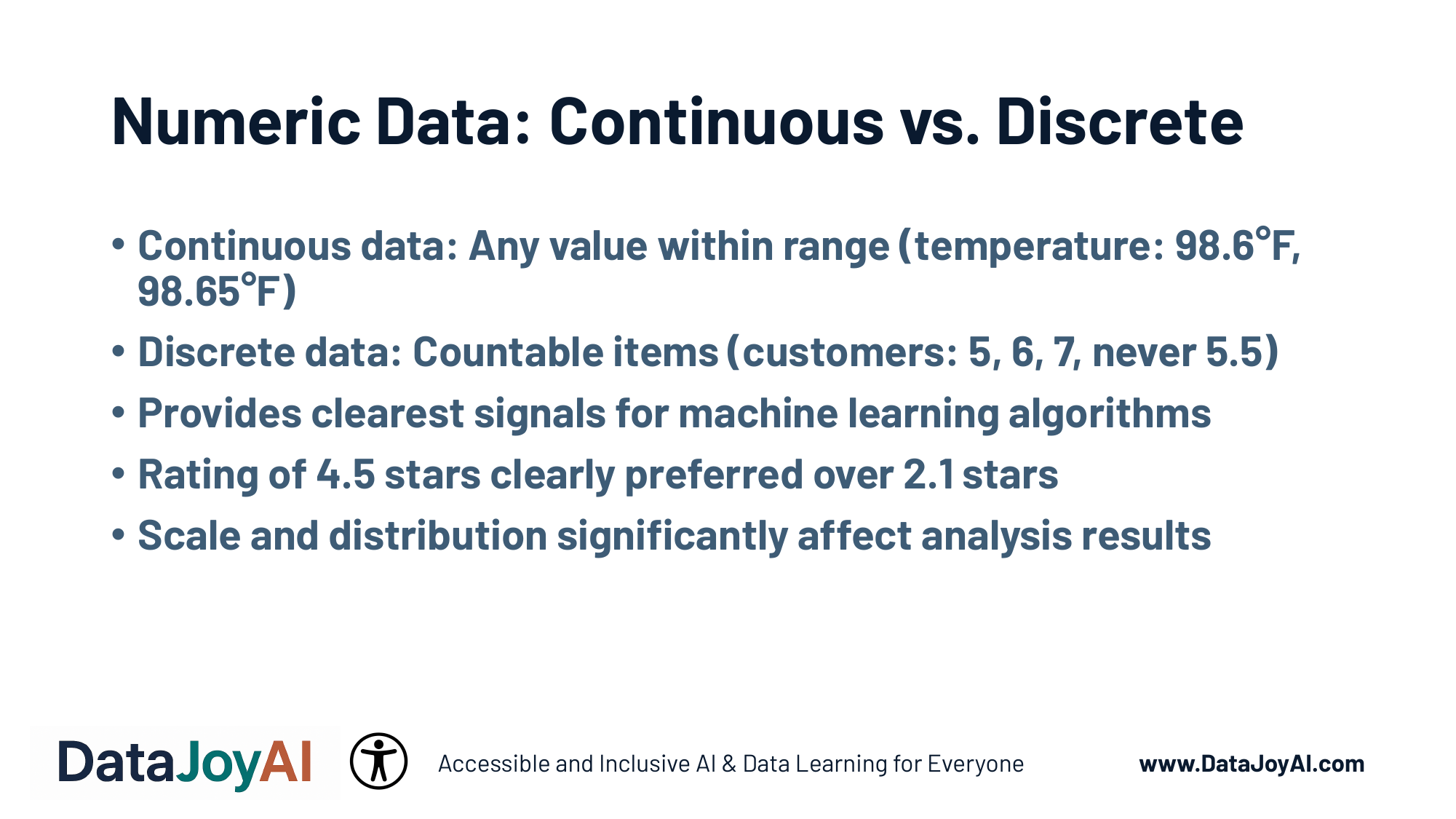

# Numeric Data: Continuous vs. Discrete
Continuous data: Any value within range (temperature: 98.6°F, 98.65°F)
Discrete data: Countable items (customers: 5, 6, 7, never 5.5)
Provides clearest signals for machine learning algorithms
Rating of 4.5 stars clearly preferred over 2.1 stars
Scale and distribution significantly affect analysis results